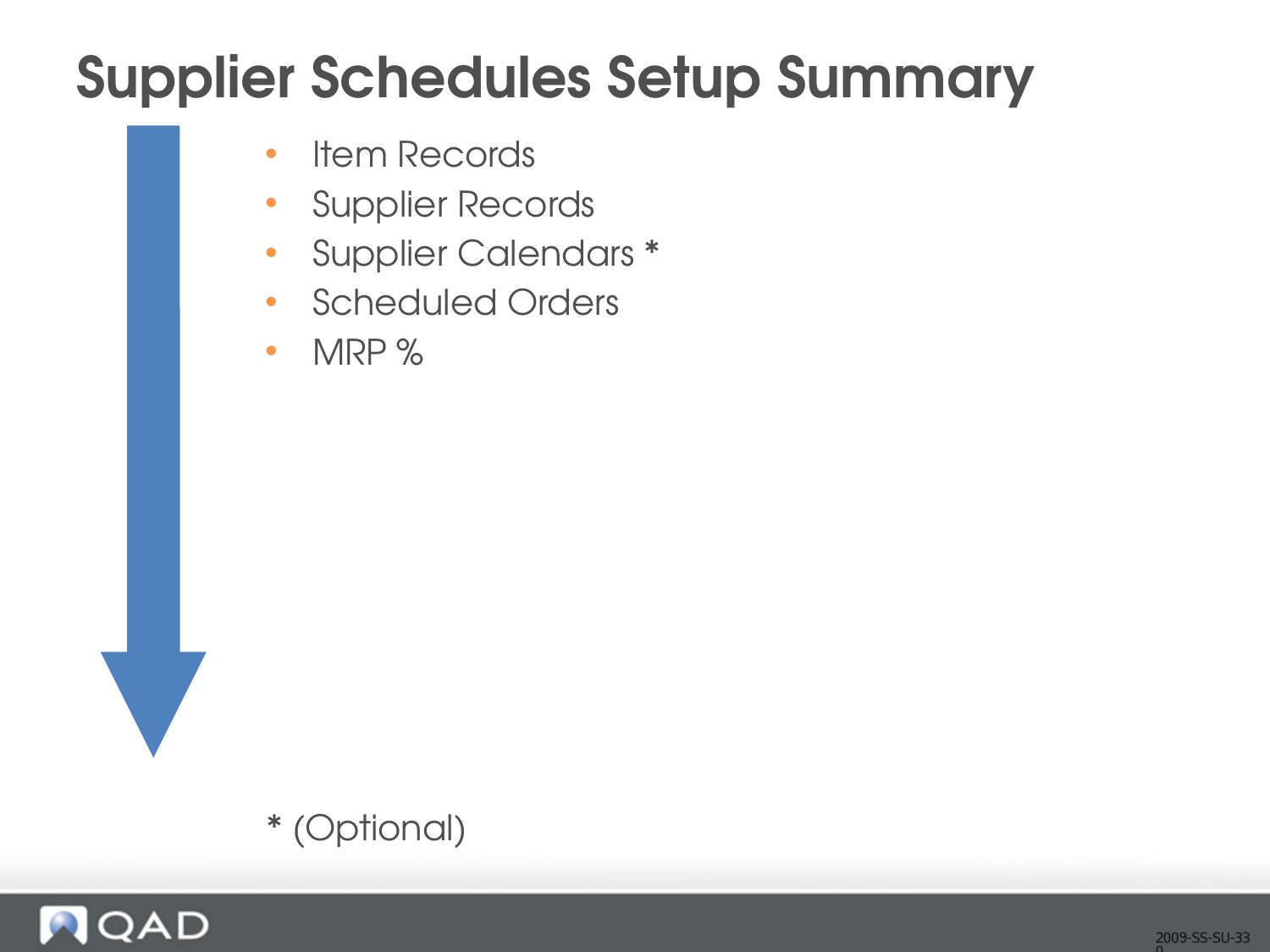

# Supplier Schedules Setup Summary

Item Records
Supplier Records
Supplier Calendars *
Scheduled Orders
MRP %
* (Optional)
2009-SS-SU-330